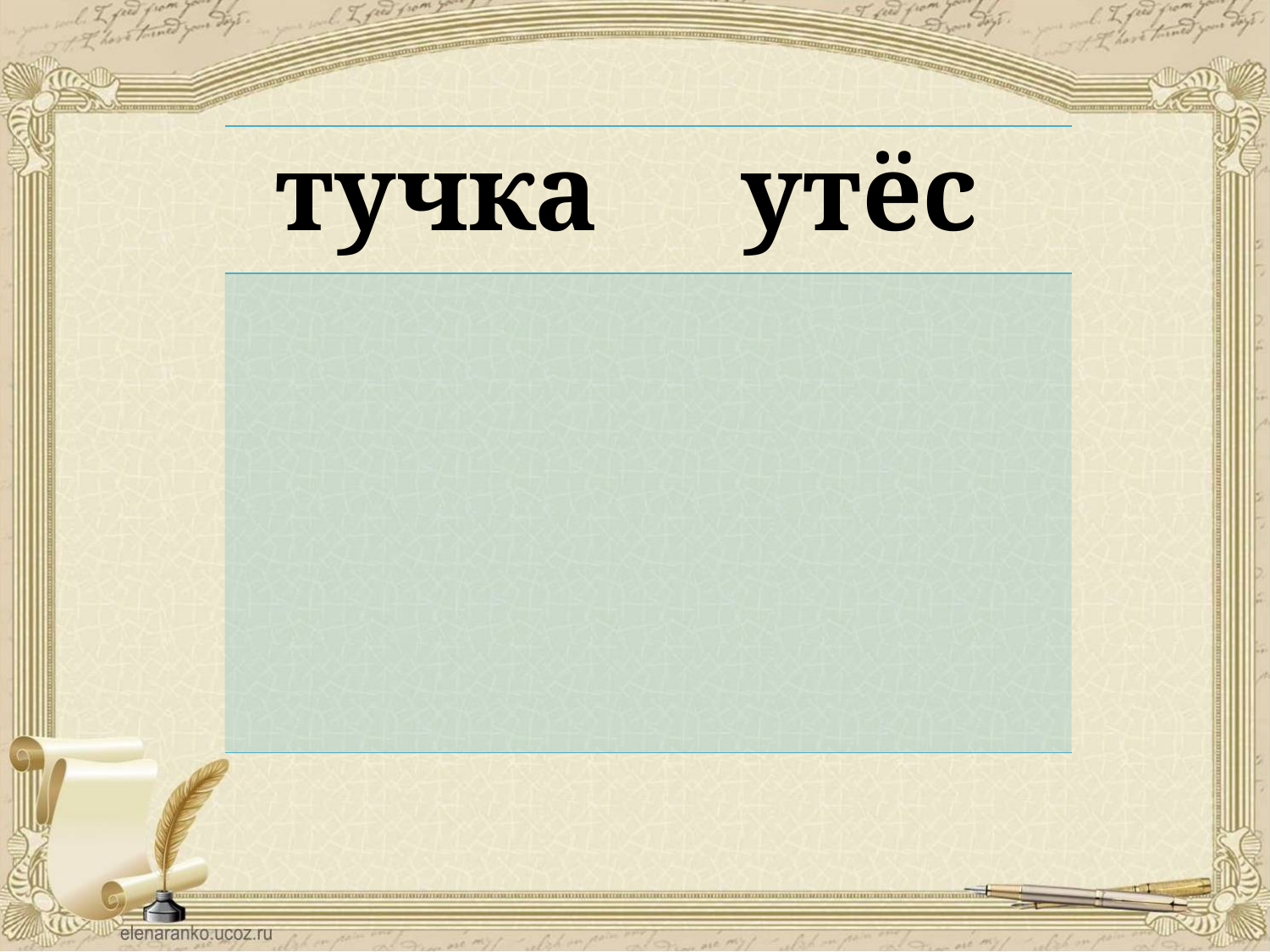

| тучка | утёс |
| --- | --- |
|  |  |